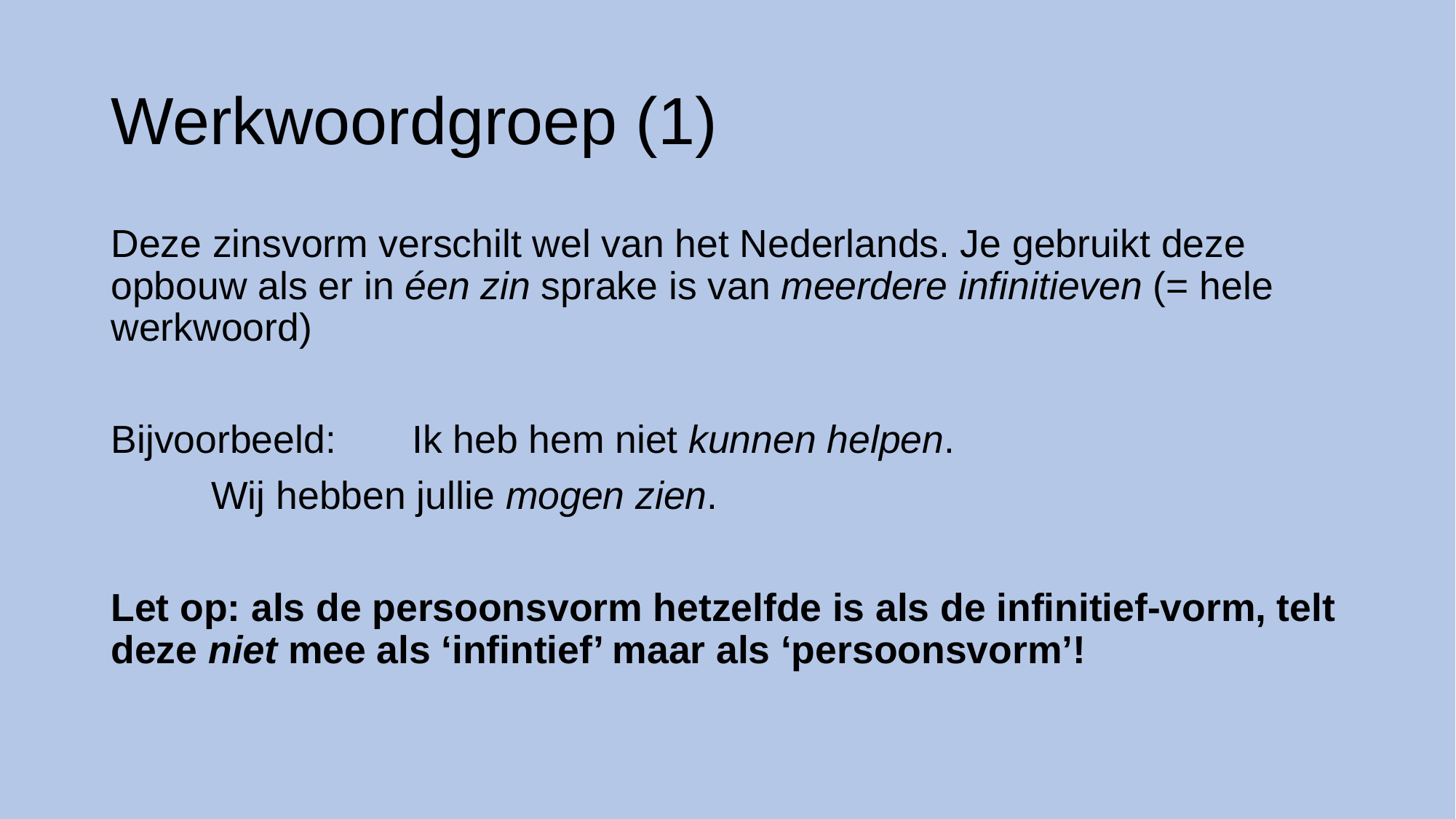

# Werkwoordgroep (1)
Deze zinsvorm verschilt wel van het Nederlands. Je gebruikt deze opbouw als er in éen zin sprake is van meerdere infinitieven (= hele werkwoord)

Bijvoorbeeld: 	Ik heb hem niet kunnen helpen.
			Wij hebben jullie mogen zien.

Let op: als de persoonsvorm hetzelfde is als de infinitief-vorm, telt deze niet mee als ‘infintief’ maar als ‘persoonsvorm’!